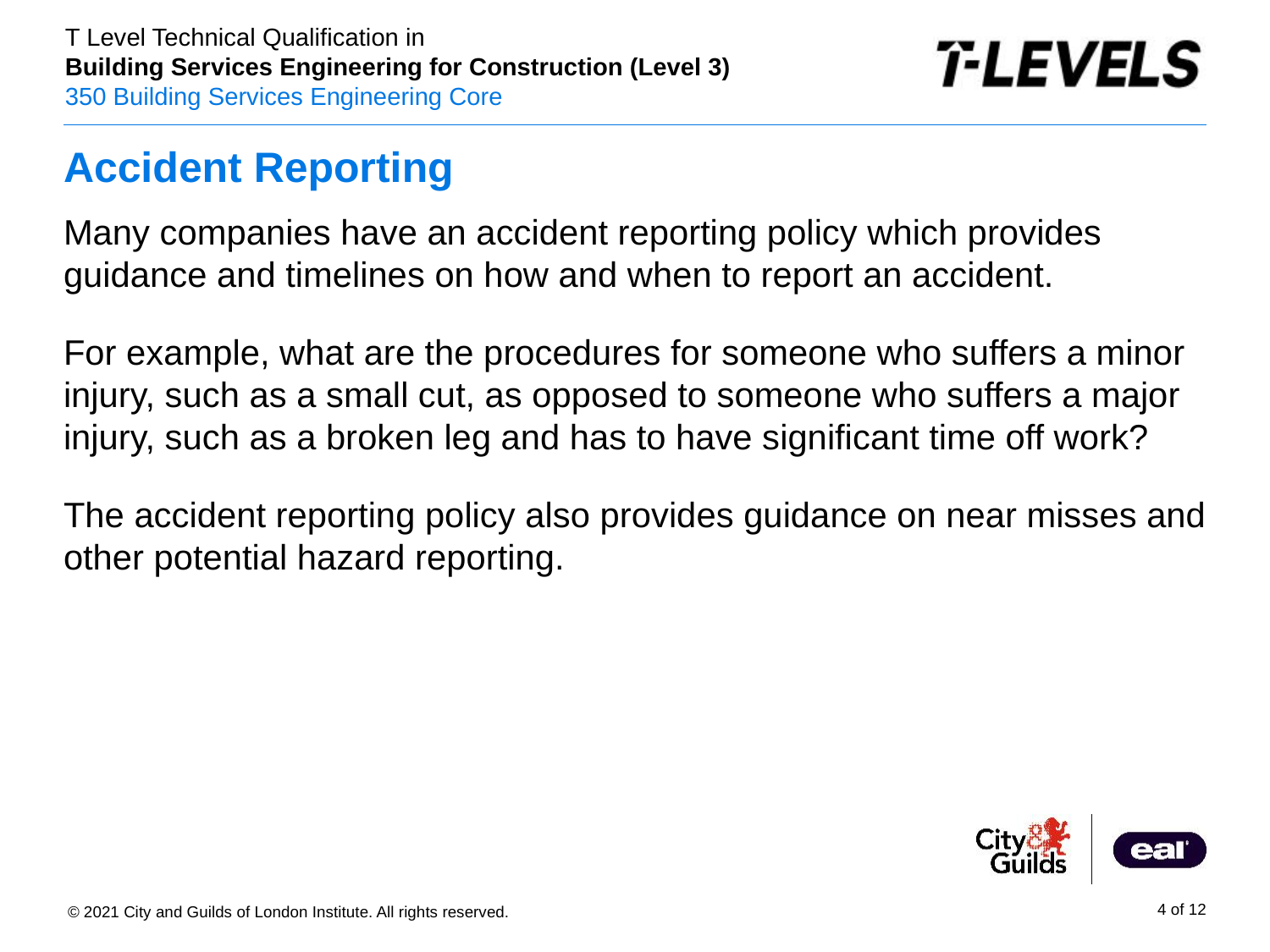

# Accident Reporting
Many companies have an accident reporting policy which provides guidance and timelines on how and when to report an accident.
For example, what are the procedures for someone who suffers a minor injury, such as a small cut, as opposed to someone who suffers a major injury, such as a broken leg and has to have significant time off work?
The accident reporting policy also provides guidance on near misses and other potential hazard reporting.